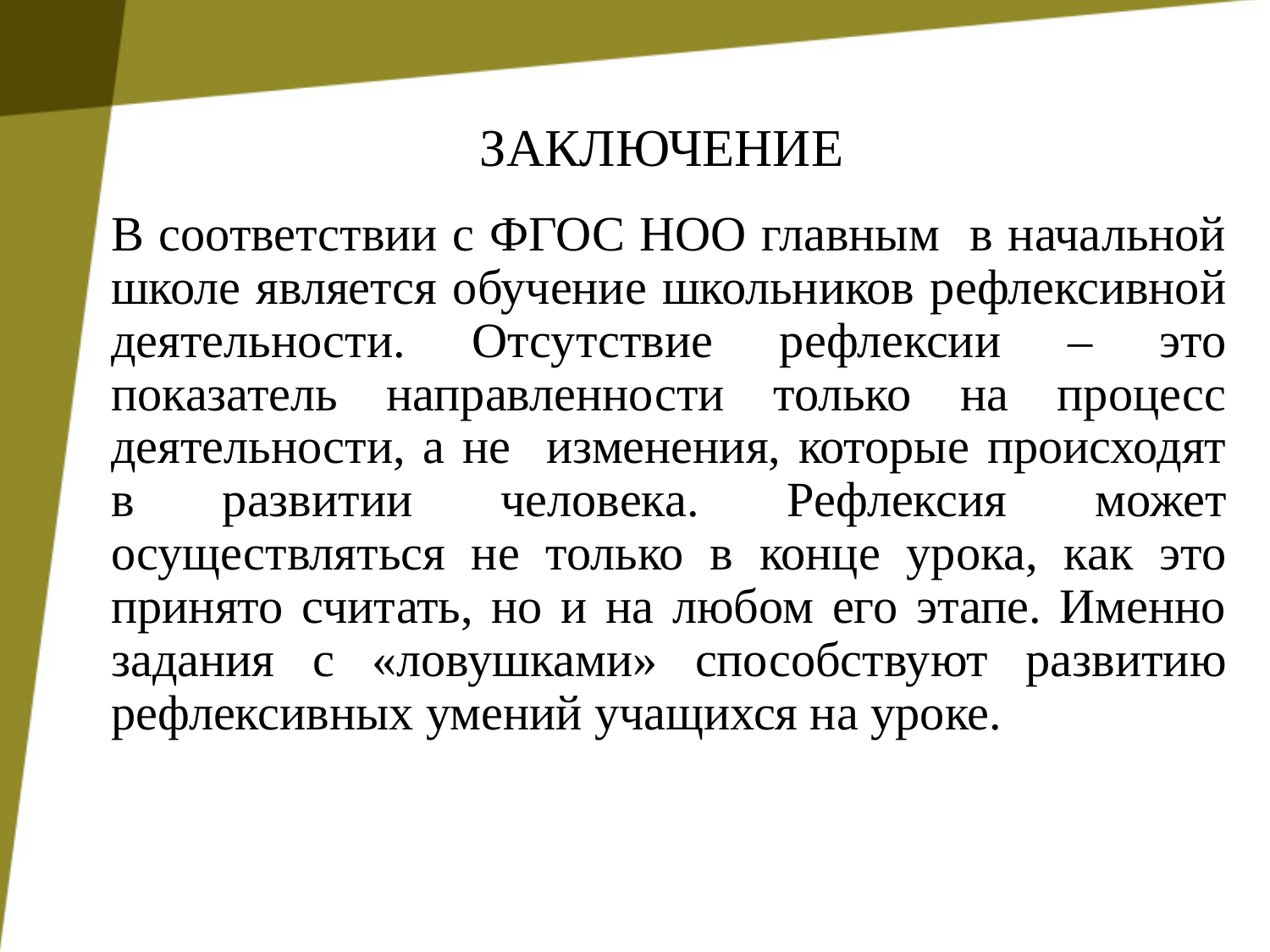

# ЗАКЛЮЧЕНИЕ
В соответствии с ФГОС НОО главным  в начальной школе является обучение школьников рефлексивной деятельности. Отсутствие рефлексии – это показатель направленности только на процесс деятельности, а не  изменения, которые происходят в развитии человека. Рефлексия может осуществляться не только в конце урока, как это принято считать, но и на любом его этапе. Именно задания с «ловушками» способствуют развитию рефлексивных умений учащихся на уроке.